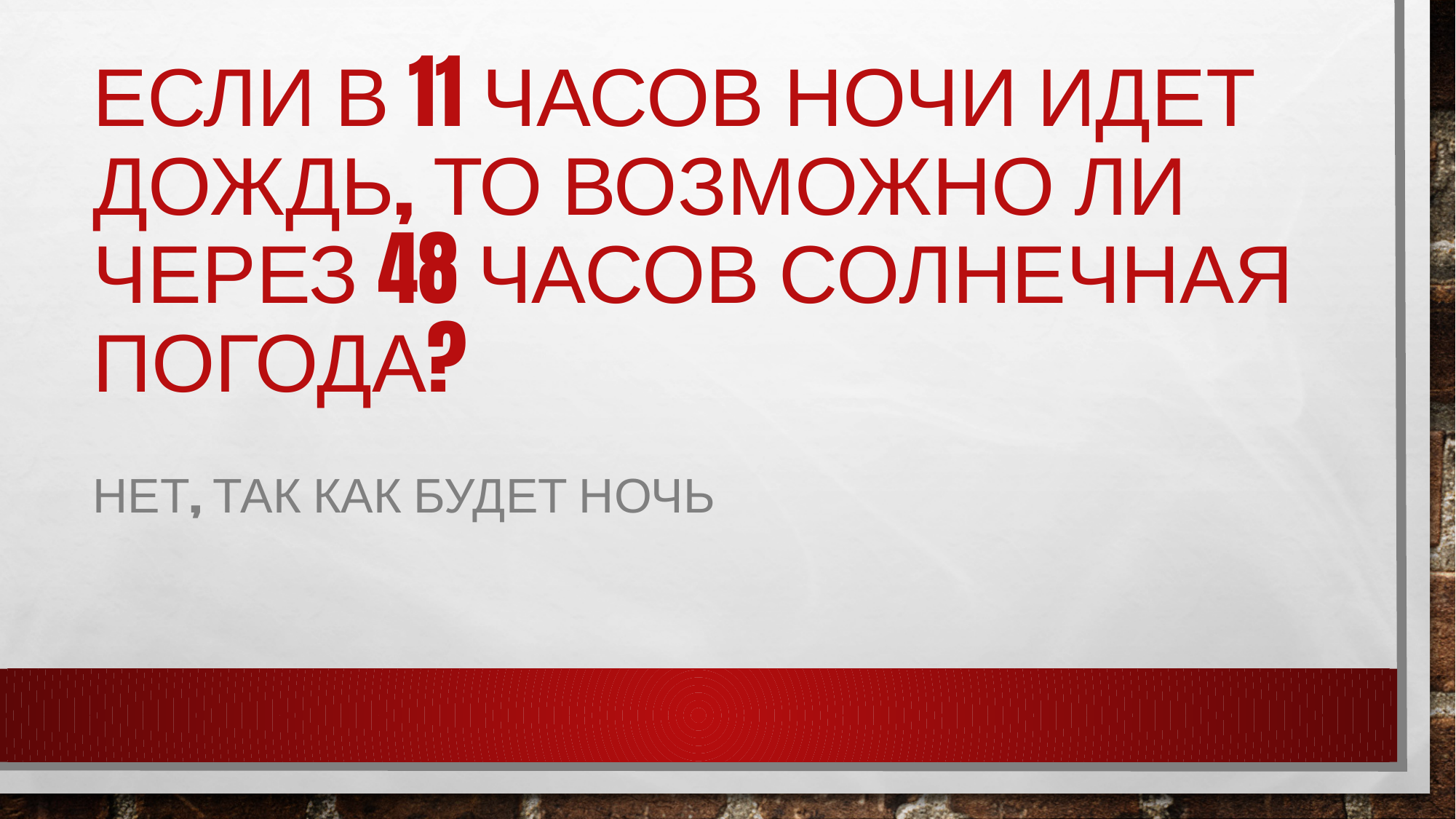

# Если в 11 часов ночи идет дождь, то возможно ли через 48 часов солнечная погода?
Нет, так как будет ночь